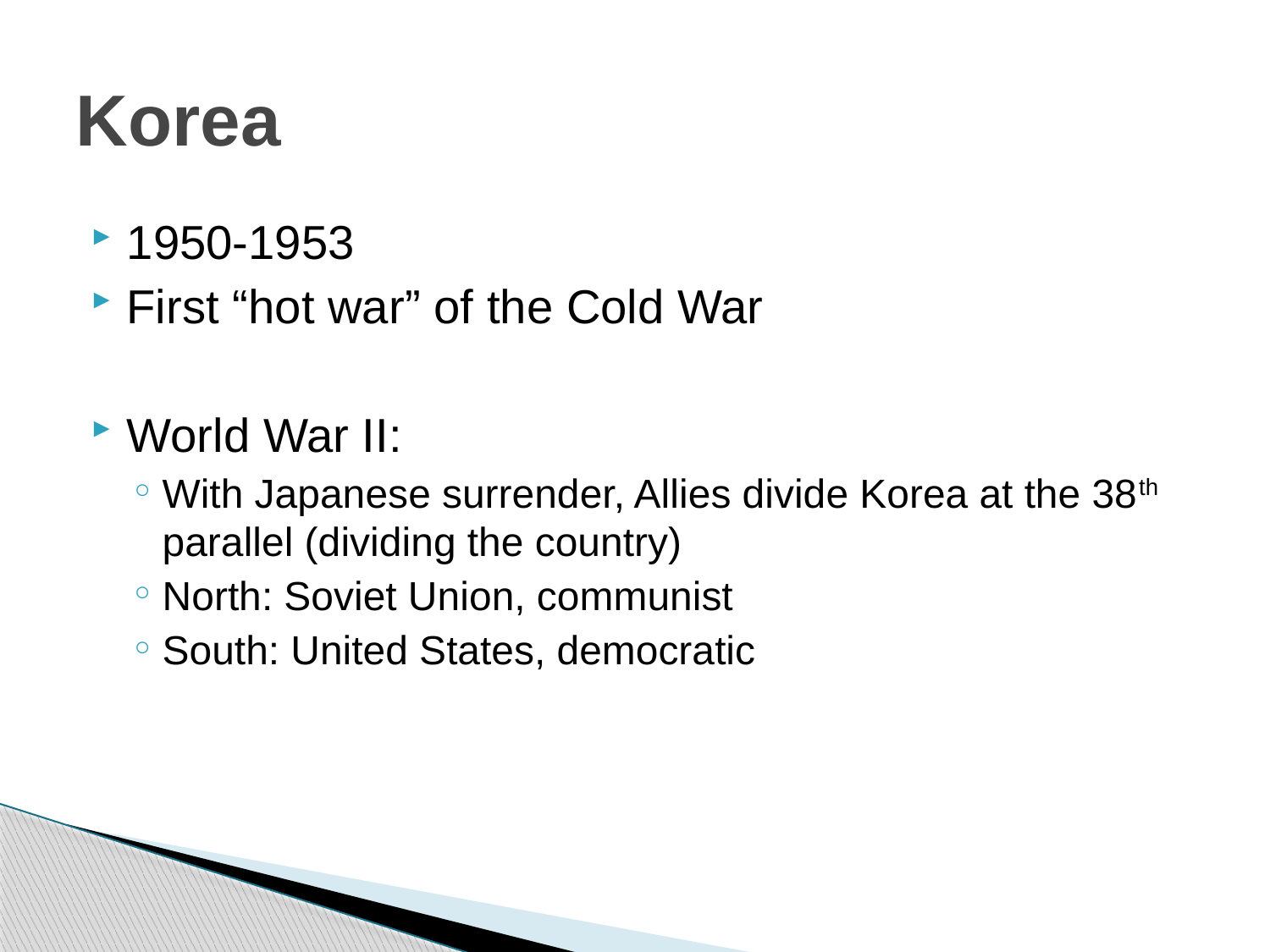

# Korea
1950-1953
First “hot war” of the Cold War

World War II:
With Japanese surrender, Allies divide Korea at the 38th parallel (dividing the country)
North: Soviet Union, communist
South: United States, democratic